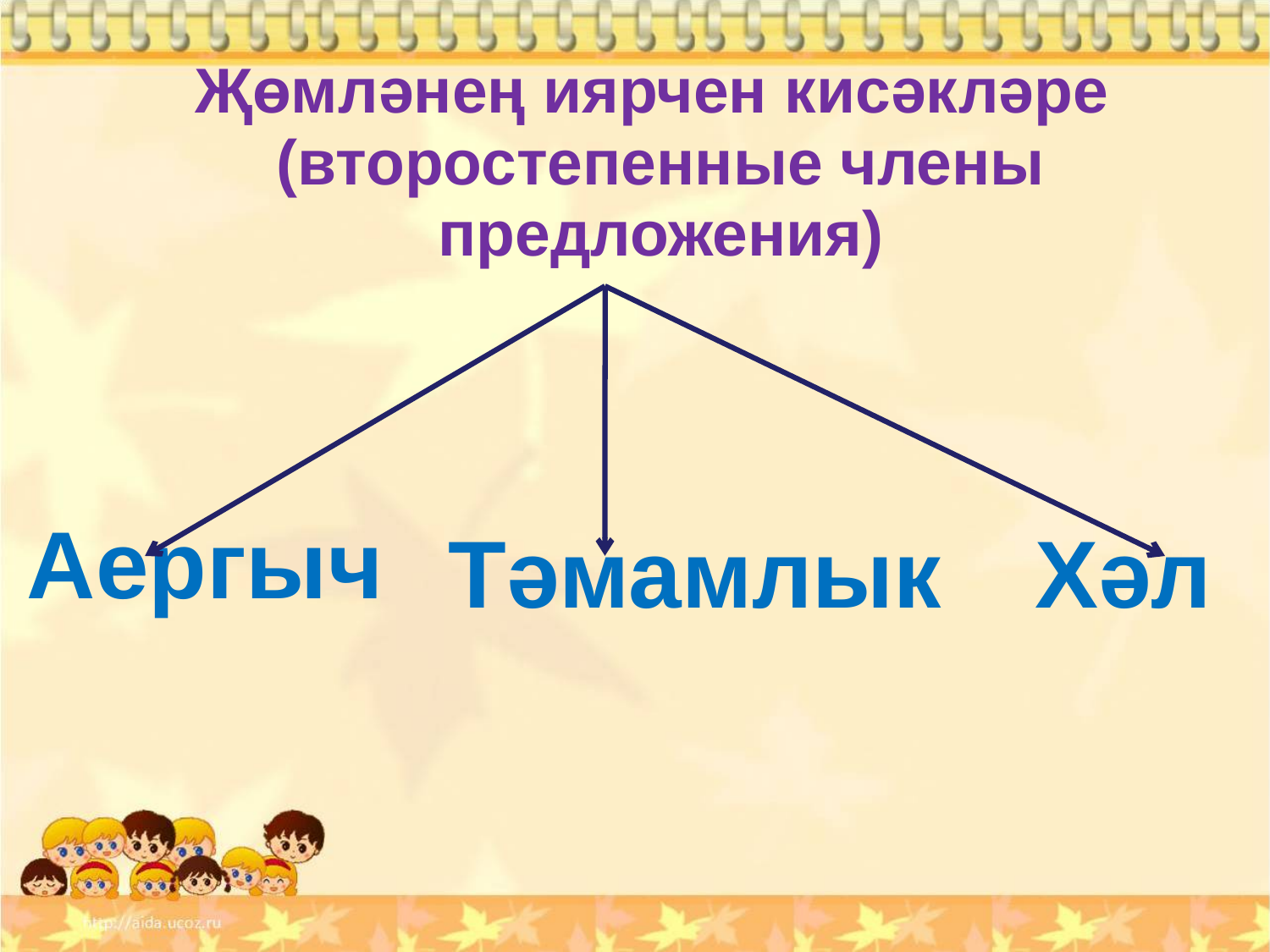

| Җөмләнең иярчен кисәкләре (второстепенные члены предложения) |
| --- |
| Аергыч |
| --- |
| Тәмамлык |
| --- |
| Хәл |
| --- |